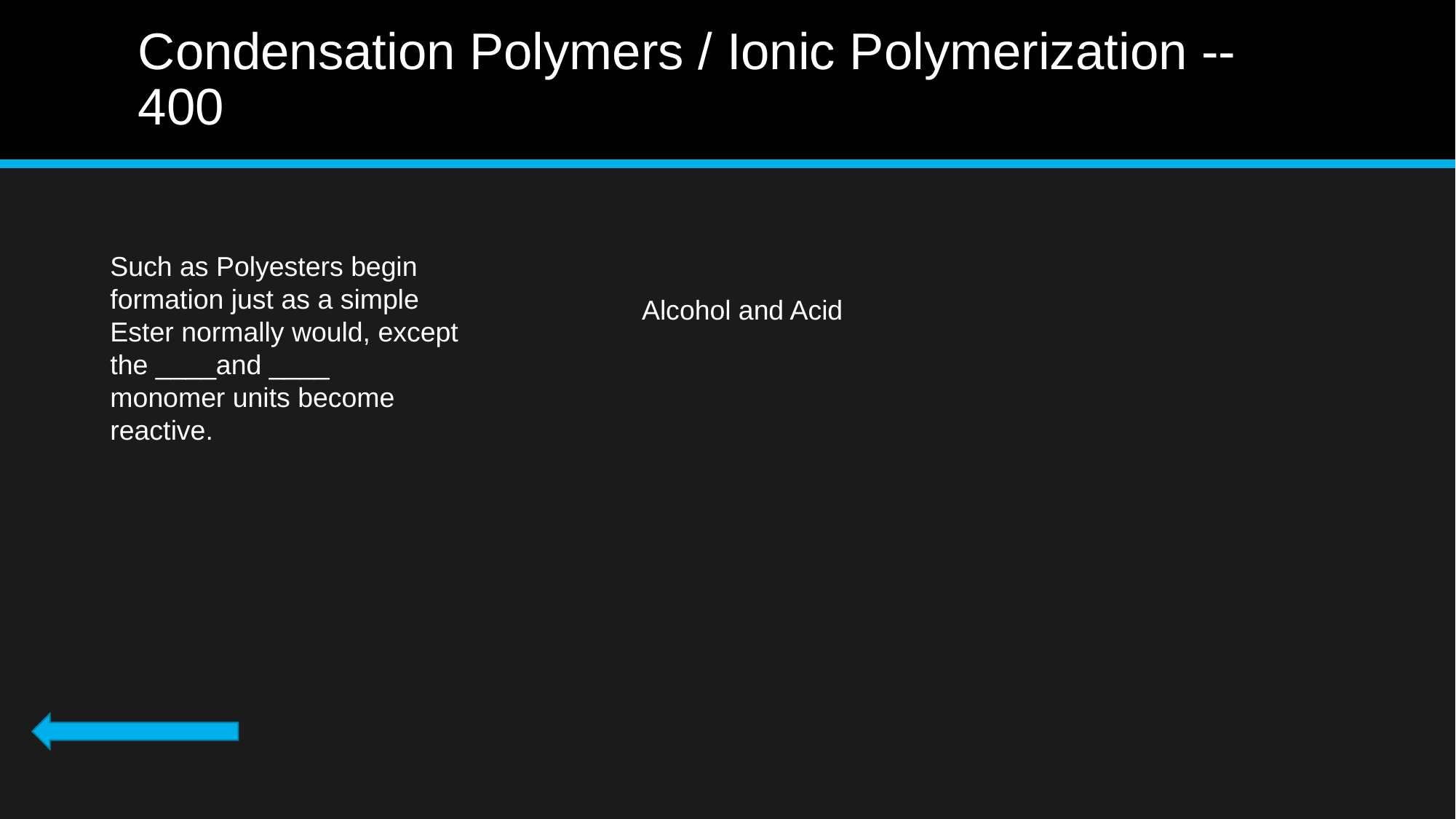

# Condensation Polymers / Ionic Polymerization -- 400
Such as Polyesters begin
formation just as a simple
Ester normally would, except
the ____and ____
monomer units become
reactive.
Alcohol and Acid